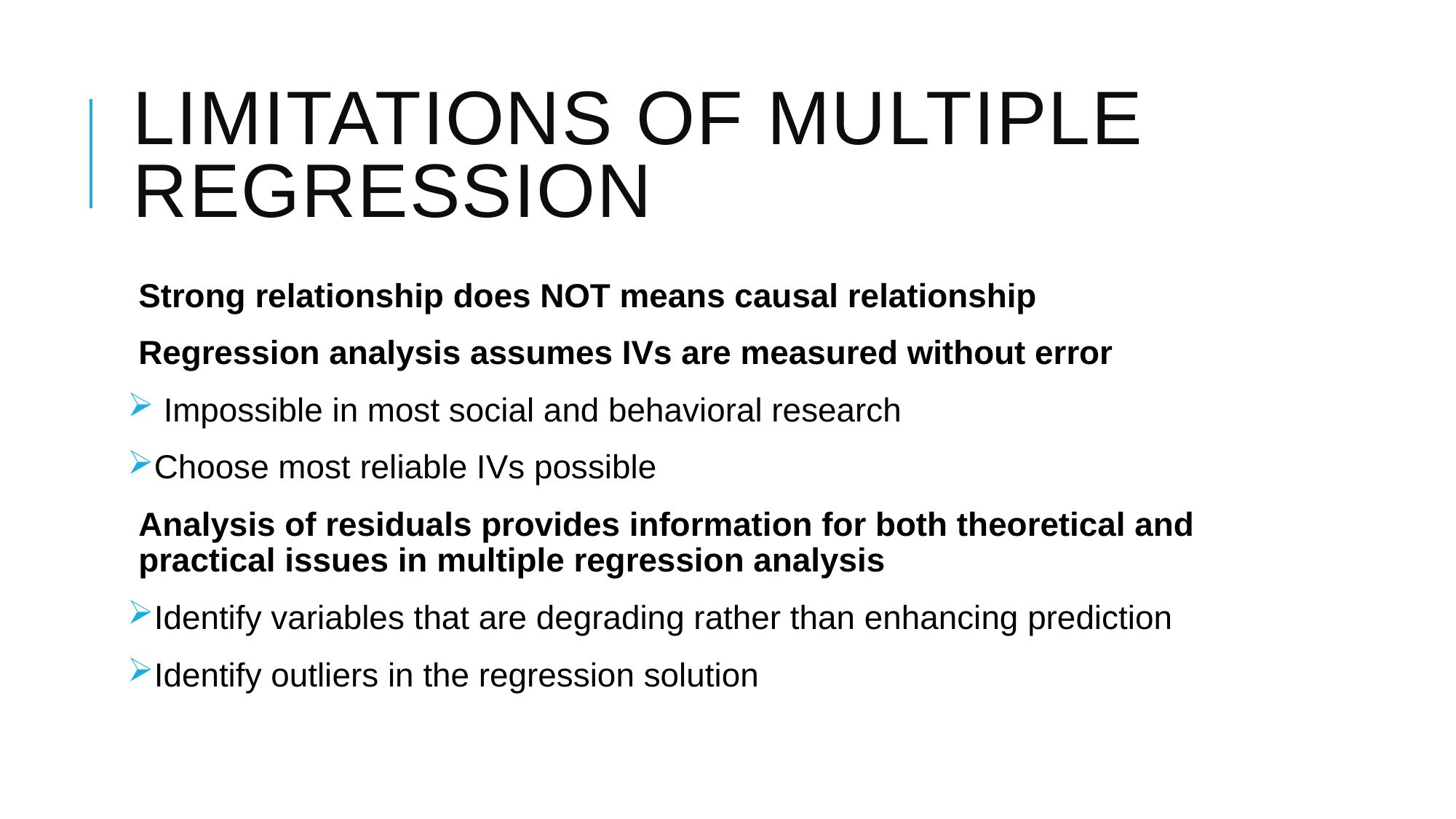

# Limitations of multiple regression
Strong relationship does NOT means causal relationship
Regression analysis assumes IVs are measured without error
 Impossible in most social and behavioral research
Choose most reliable IVs possible
Analysis of residuals provides information for both theoretical and practical issues in multiple regression analysis
Identify variables that are degrading rather than enhancing prediction
Identify outliers in the regression solution